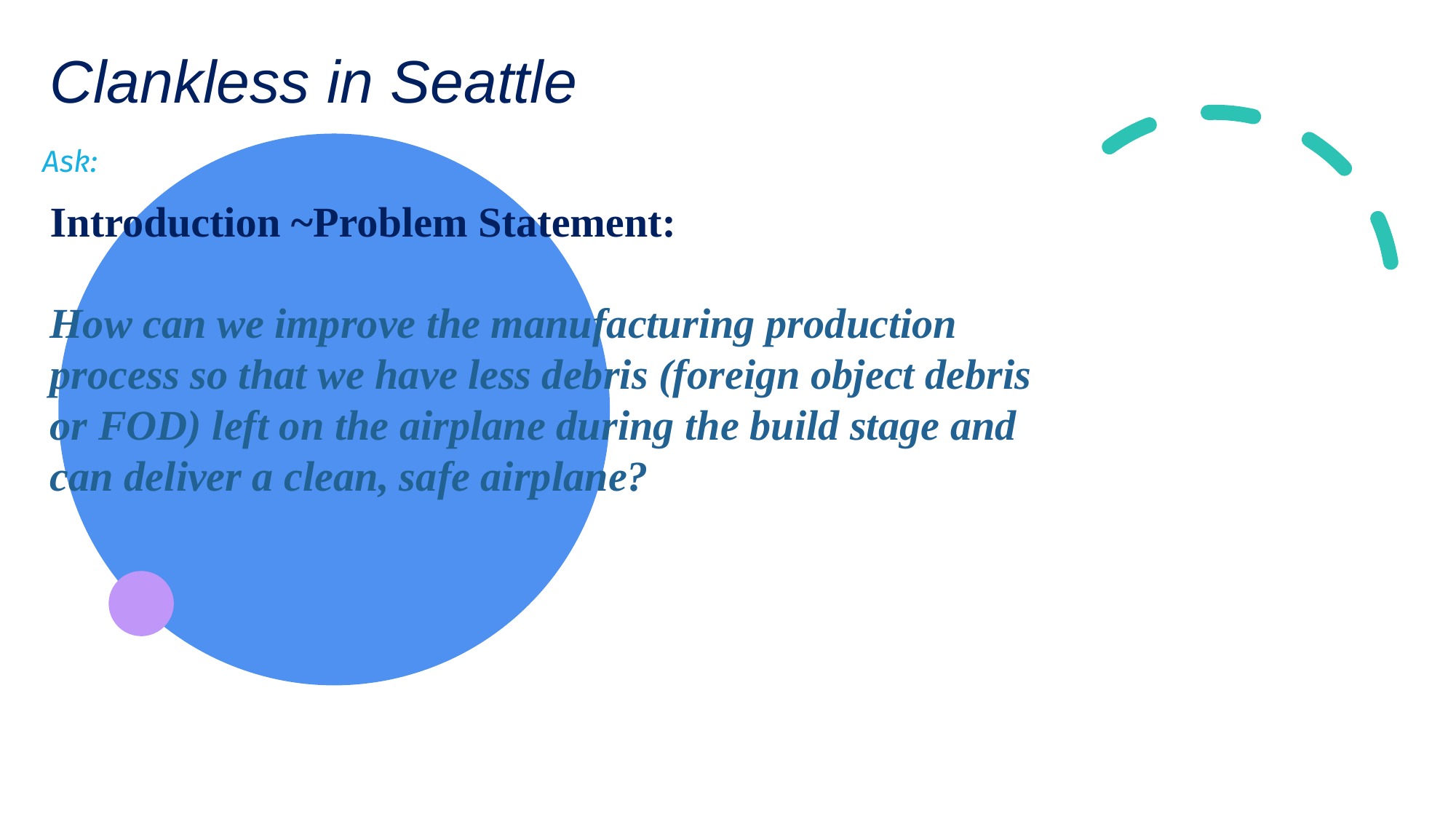

# Clankless in Seattle
Ask:
Introduction ~Problem Statement:

How can we improve the manufacturing production process so that we have less debris (foreign object debris or FOD) left on the airplane during the build stage and can deliver a clean, safe airplane?